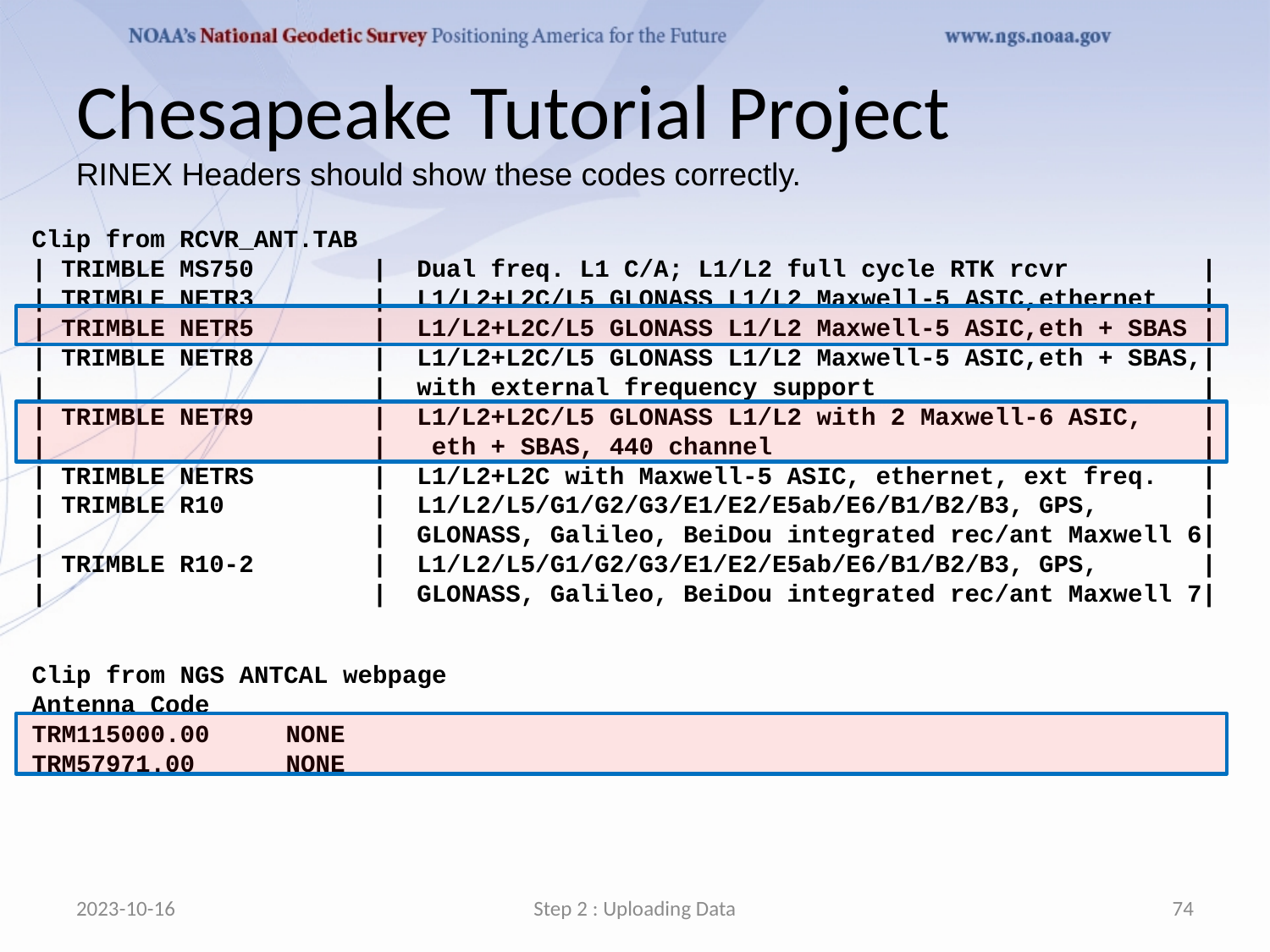

# Chesapeake Tutorial Project
RINEX Headers should show these codes correctly.
Clip from RCVR_ANT.TAB
| TRIMBLE MS750        |  Dual freq. L1 C/A; L1/L2 full cycle RTK rcvr         |
| TRIMBLE NETR3        |  L1/L2+L2C/L5 GLONASS L1/L2 Maxwell-5 ASIC,ethernet   |
| TRIMBLE NETR5        |  L1/L2+L2C/L5 GLONASS L1/L2 Maxwell-5 ASIC,eth + SBAS |
| TRIMBLE NETR8        |  L1/L2+L2C/L5 GLONASS L1/L2 Maxwell-5 ASIC,eth + SBAS,|
|                      |  with external frequency support                      |
| TRIMBLE NETR9        |  L1/L2+L2C/L5 GLONASS L1/L2 with 2 Maxwell-6 ASIC,    |
|                      |   eth + SBAS, 440 channel                             |
| TRIMBLE NETRS        |  L1/L2+L2C with Maxwell-5 ASIC, ethernet, ext freq.   |
| TRIMBLE R10          |  L1/L2/L5/G1/G2/G3/E1/E2/E5ab/E6/B1/B2/B3, GPS,       |
|                      |  GLONASS, Galileo, BeiDou integrated rec/ant Maxwell 6|
| TRIMBLE R10-2        |  L1/L2/L5/G1/G2/G3/E1/E2/E5ab/E6/B1/B2/B3, GPS,       |
|                      |  GLONASS, Galileo, BeiDou integrated rec/ant Maxwell 7|

Clip from NGS ANTCAL webpage
Antenna Code
TRM115000.00	NONE
TRM57971.00	NONE

2023-10-16
Step 2 : Uploading Data
74